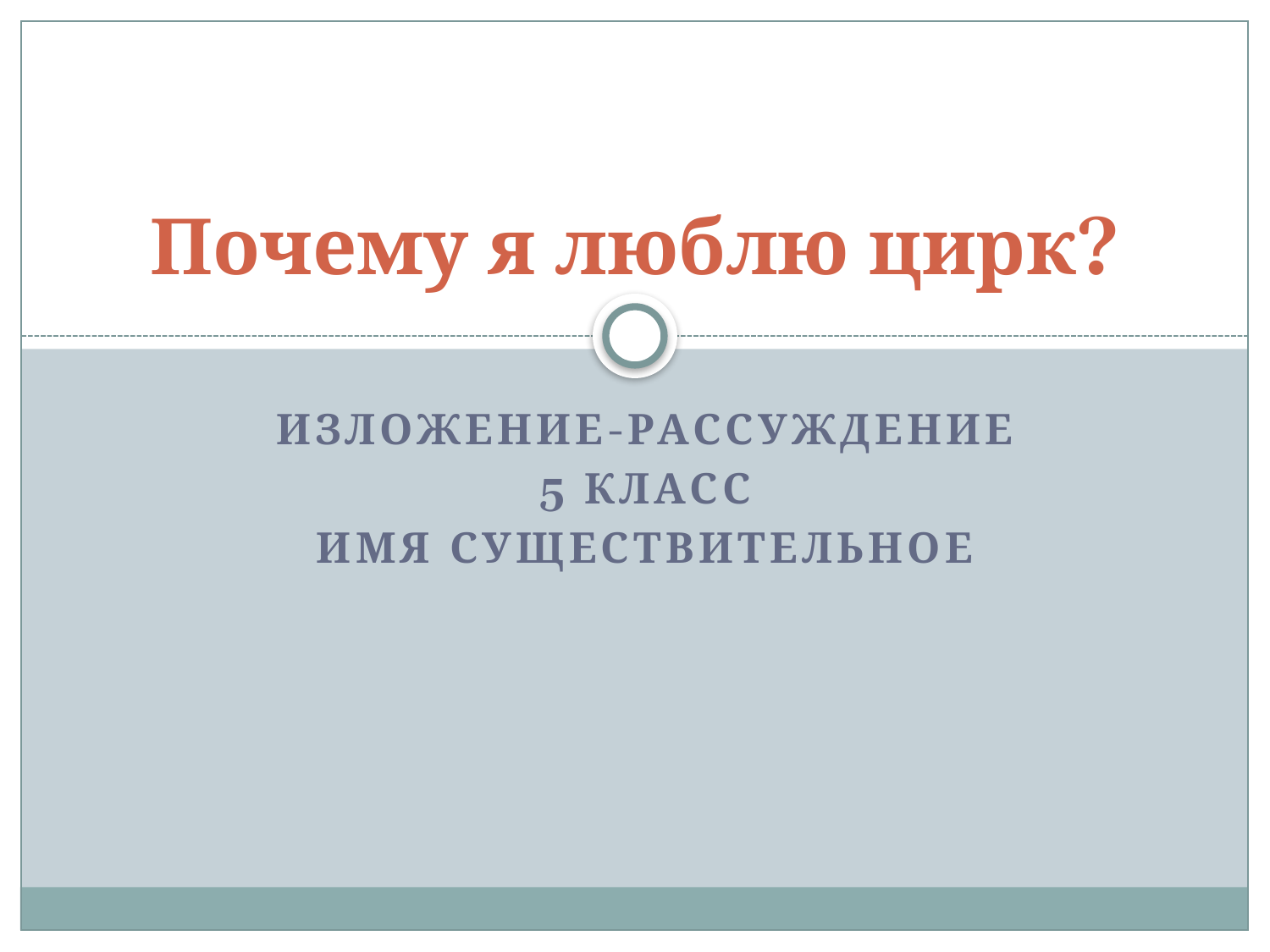

# Почему я люблю цирк?
Изложение-рассуждение
5 класс
Имя существительное